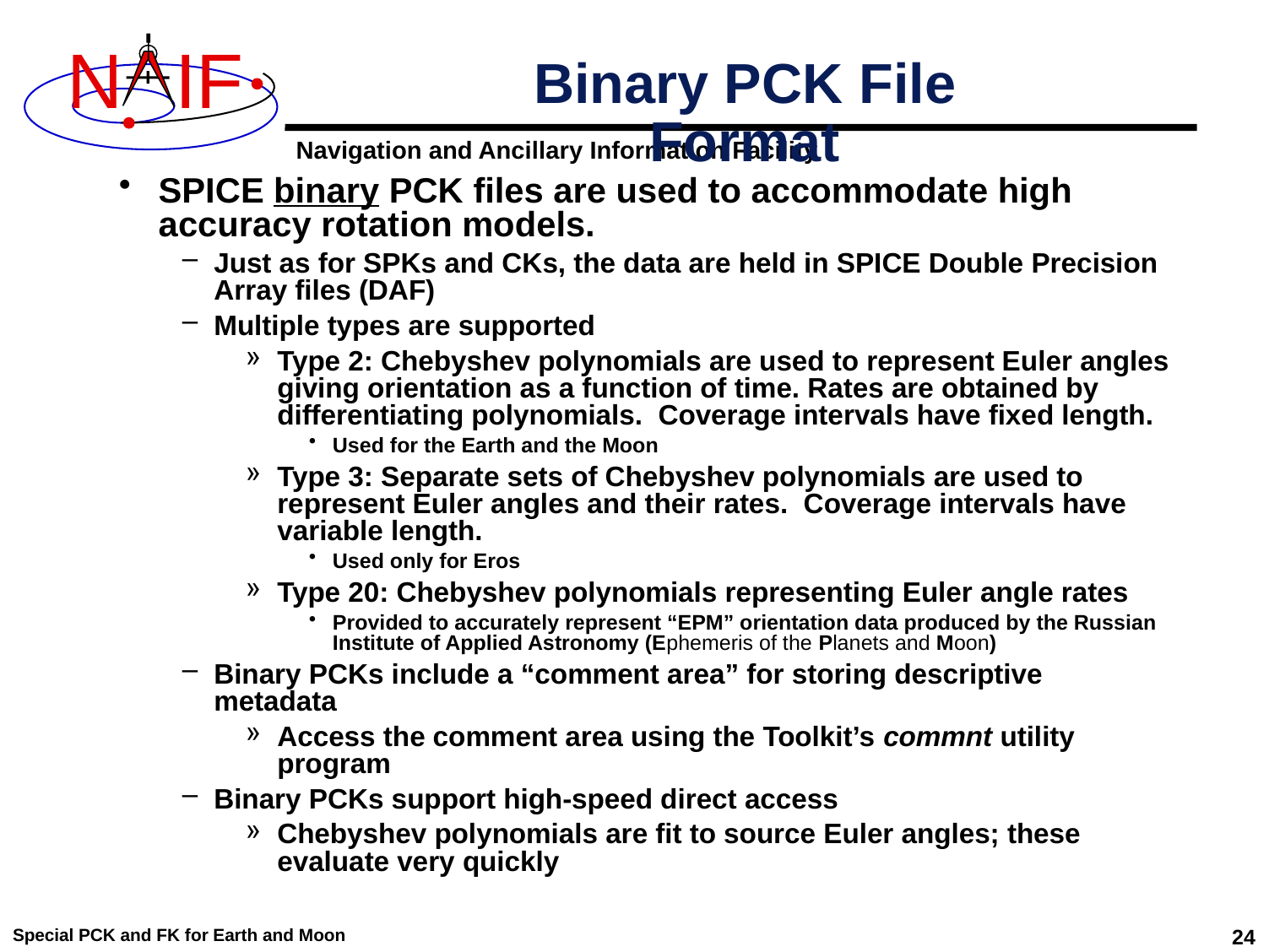

# Binary PCK File Format
SPICE binary PCK files are used to accommodate high accuracy rotation models.
Just as for SPKs and CKs, the data are held in SPICE Double Precision Array files (DAF)
Multiple types are supported
Type 2: Chebyshev polynomials are used to represent Euler angles giving orientation as a function of time. Rates are obtained by differentiating polynomials.  Coverage intervals have fixed length.
Used for the Earth and the Moon
Type 3: Separate sets of Chebyshev polynomials are used to represent Euler angles and their rates.  Coverage intervals have variable length.
Used only for Eros
Type 20: Chebyshev polynomials representing Euler angle rates
Provided to accurately represent “EPM” orientation data produced by the Russian Institute of Applied Astronomy (Ephemeris of the Planets and Moon)
Binary PCKs include a “comment area” for storing descriptive metadata
Access the comment area using the Toolkit’s commnt utility program
Binary PCKs support high-speed direct access
Chebyshev polynomials are fit to source Euler angles; these evaluate very quickly
Special PCK and FK for Earth and Moon
24